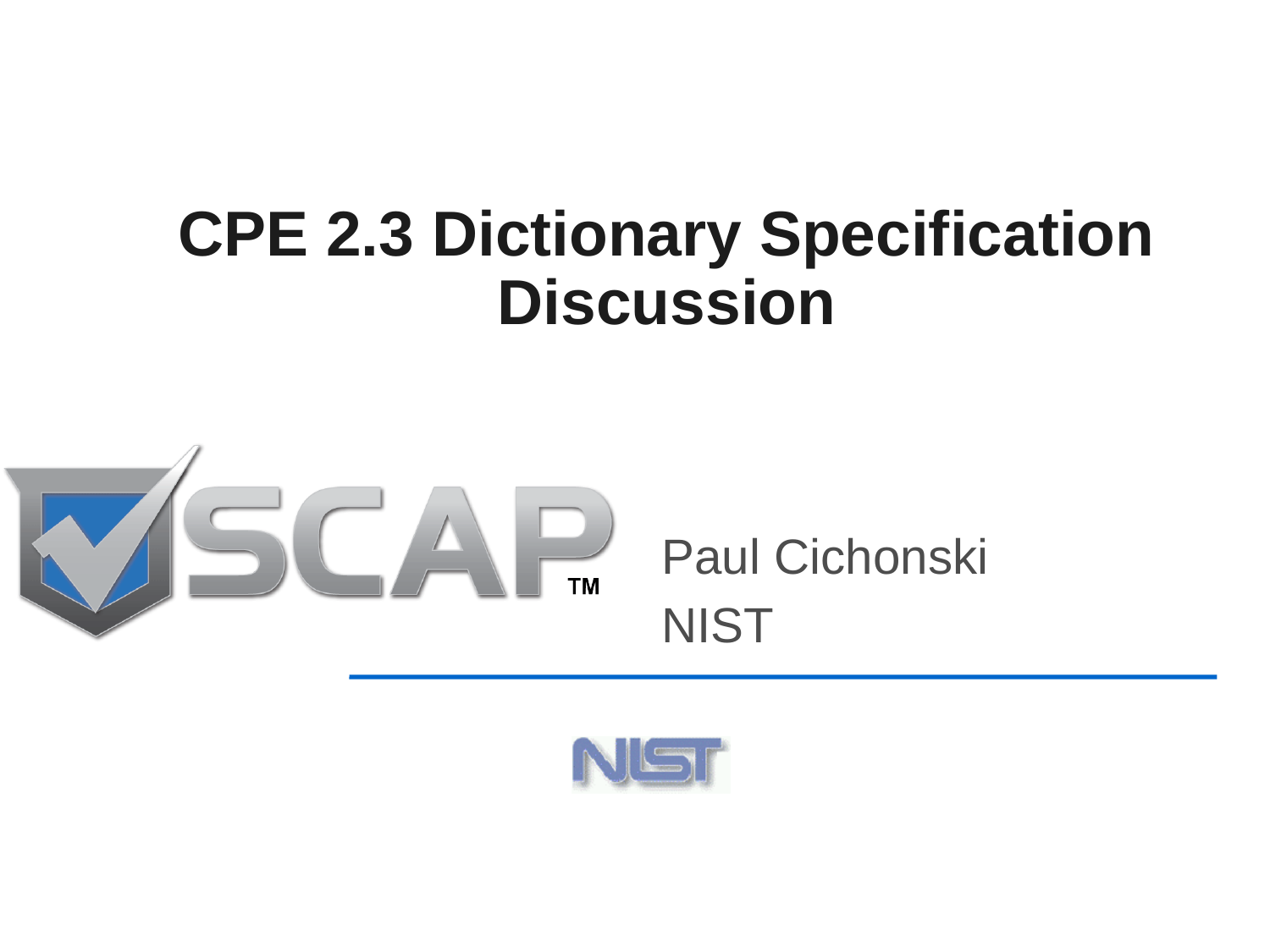

# CPE 2.3 Dictionary Specification Discussion
Paul Cichonski
NIST
1